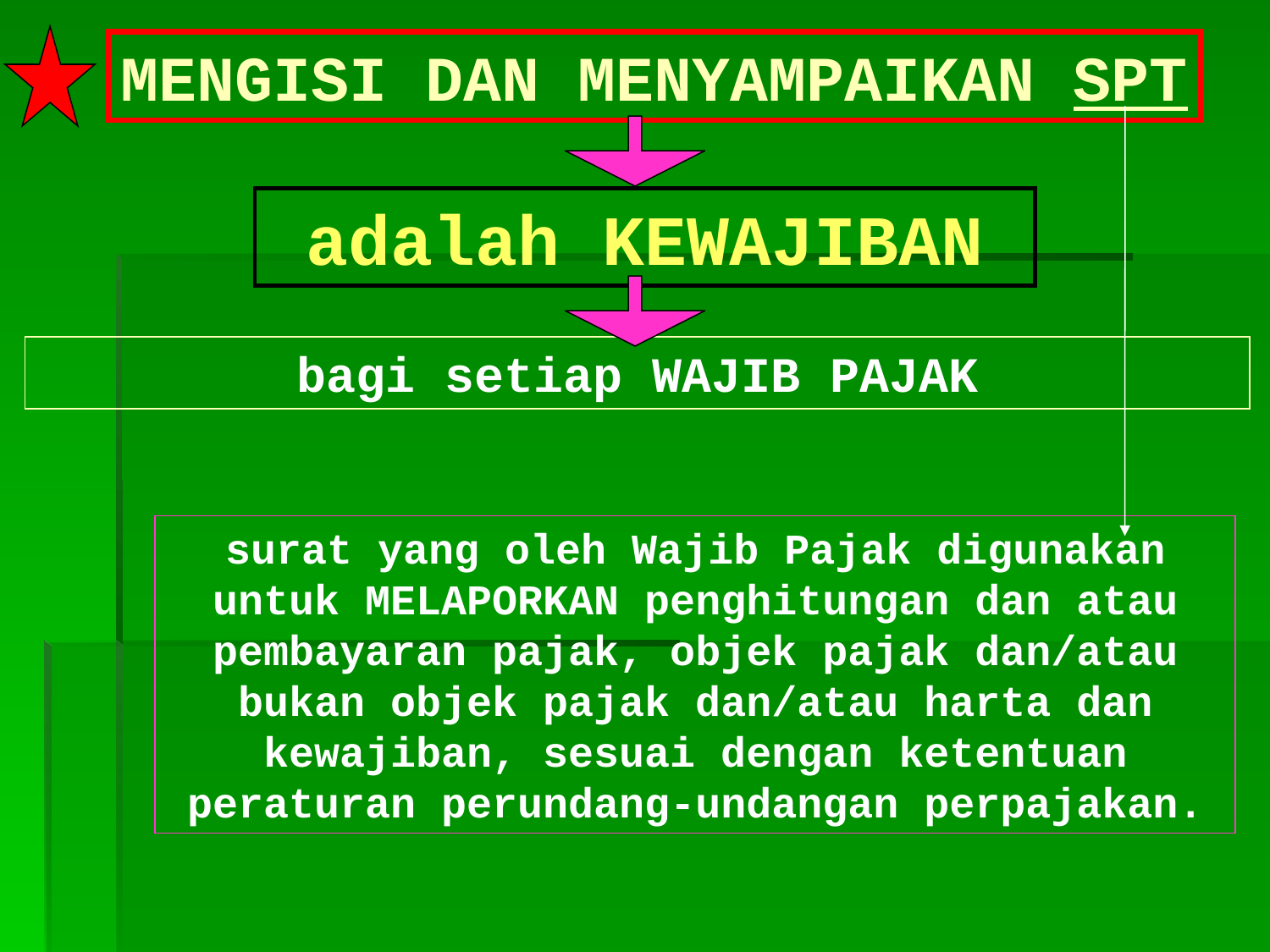

MENGISI DAN MENYAMPAIKAN SPT

adalah KEWAJIBAN

bagi setiap WAJIB PAJAK
surat yang oleh Wajib Pajak digunakan untuk MELAPORKAN penghitungan dan atau pembayaran pajak, objek pajak dan/atau bukan objek pajak dan/atau harta dan kewajiban, sesuai dengan ketentuan peraturan perundang-undangan perpajakan.